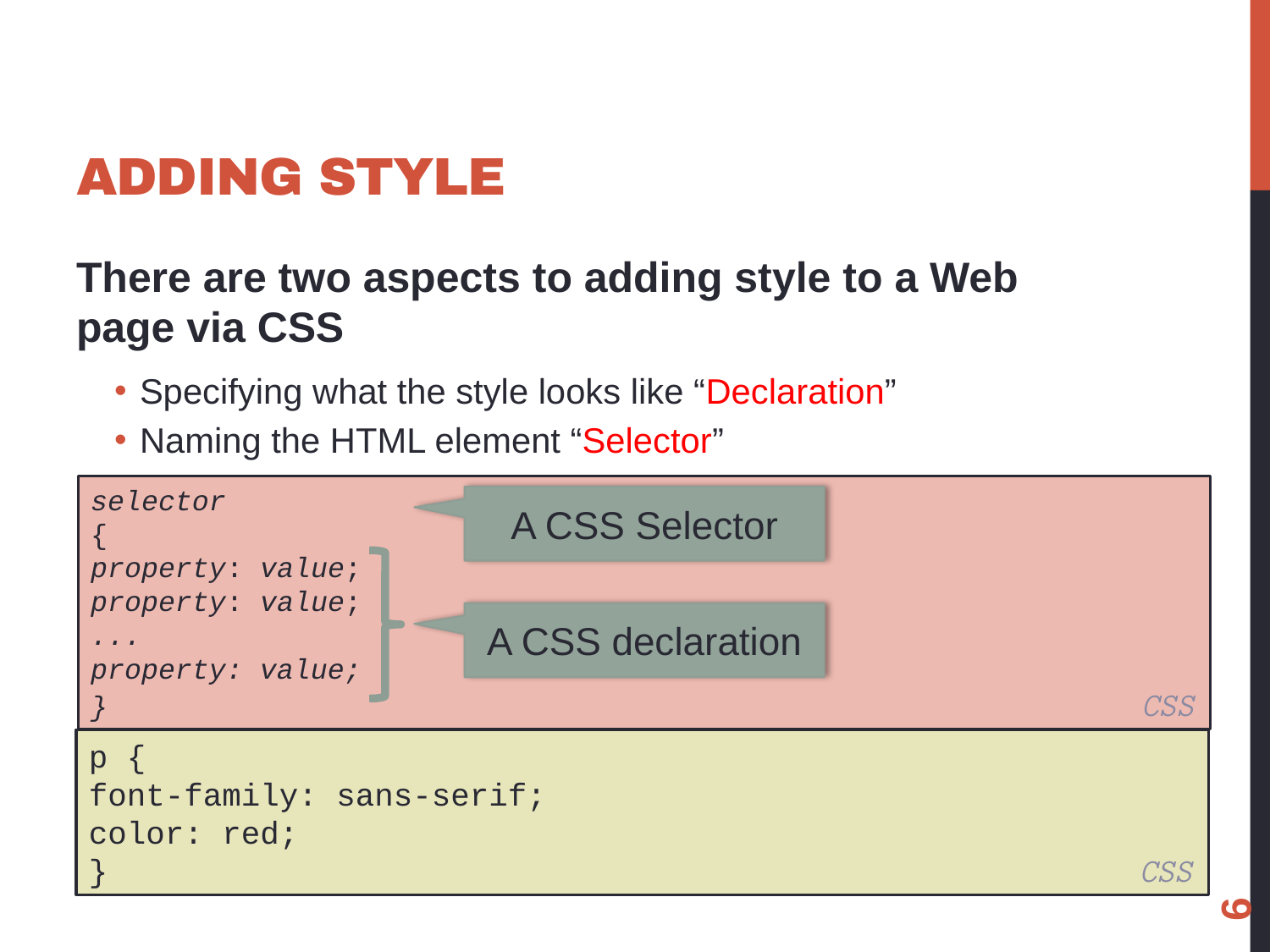

# adding style
There are two aspects to adding style to a Web page via CSS
Specifying what the style looks like “Declaration”
Naming the HTML element “Selector”

selector
{
property: value;
property: value;
...
property: value;
}								  CSS
A CSS Selector

A CSS declaration
p {
font-family: sans-serif;
color: red;
}								  CSS
6